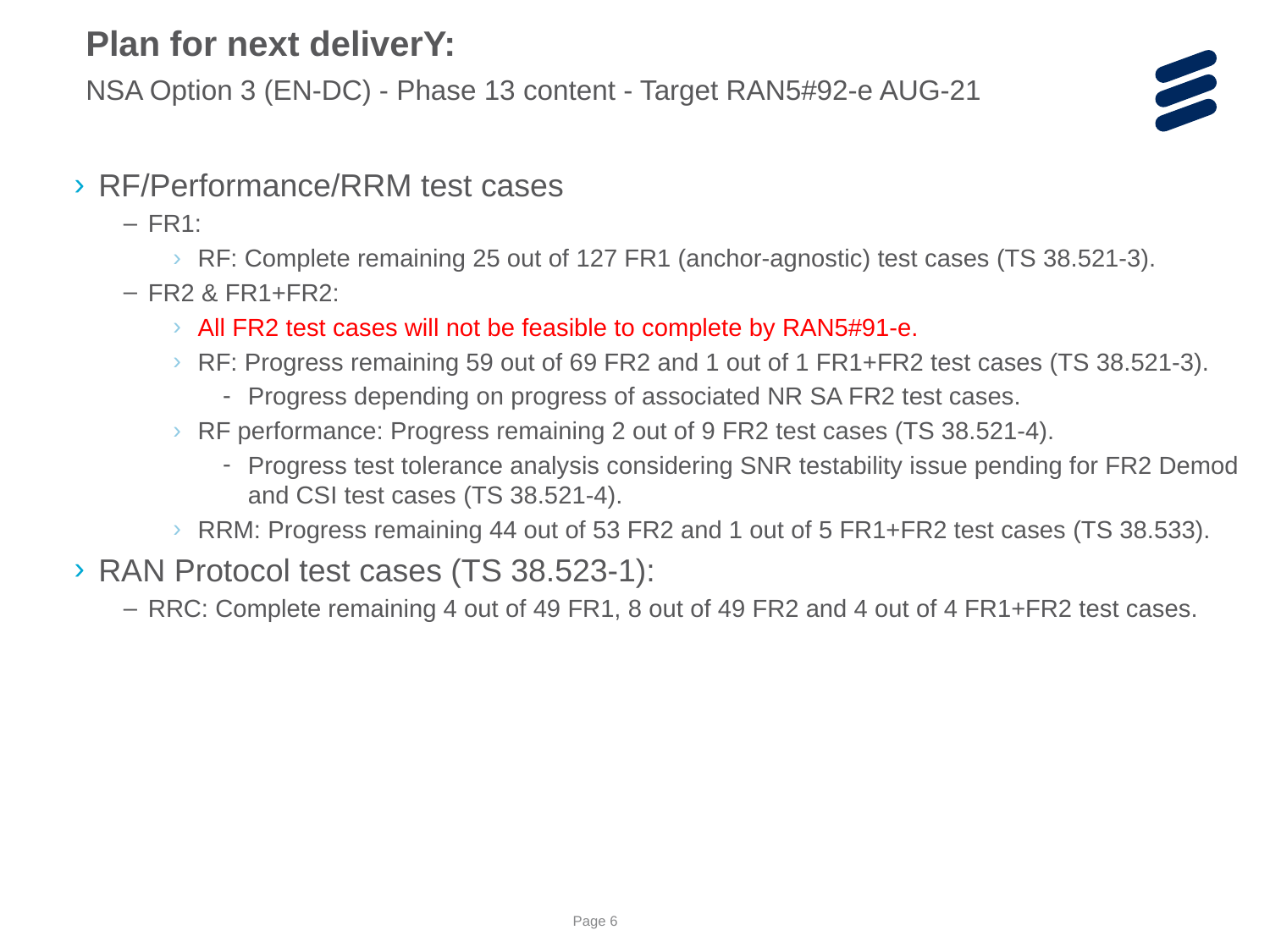

Plan for next deliverY:

NSA Option 3 (EN-DC) - Phase 13 content - Target RAN5#92-e AUG-21
RF/Performance/RRM test cases
FR1:
RF: Complete remaining 25 out of 127 FR1 (anchor-agnostic) test cases (TS 38.521-3).
FR2 & FR1+FR2:
All FR2 test cases will not be feasible to complete by RAN5#91-e.
RF: Progress remaining 59 out of 69 FR2 and 1 out of 1 FR1+FR2 test cases (TS 38.521-3).
Progress depending on progress of associated NR SA FR2 test cases.
RF performance: Progress remaining 2 out of 9 FR2 test cases (TS 38.521-4).
Progress test tolerance analysis considering SNR testability issue pending for FR2 Demod and CSI test cases (TS 38.521-4).
RRM: Progress remaining 44 out of 53 FR2 and 1 out of 5 FR1+FR2 test cases (TS 38.533).
RAN Protocol test cases (TS 38.523-1):
RRC: Complete remaining 4 out of 49 FR1, 8 out of 49 FR2 and 4 out of 4 FR1+FR2 test cases.